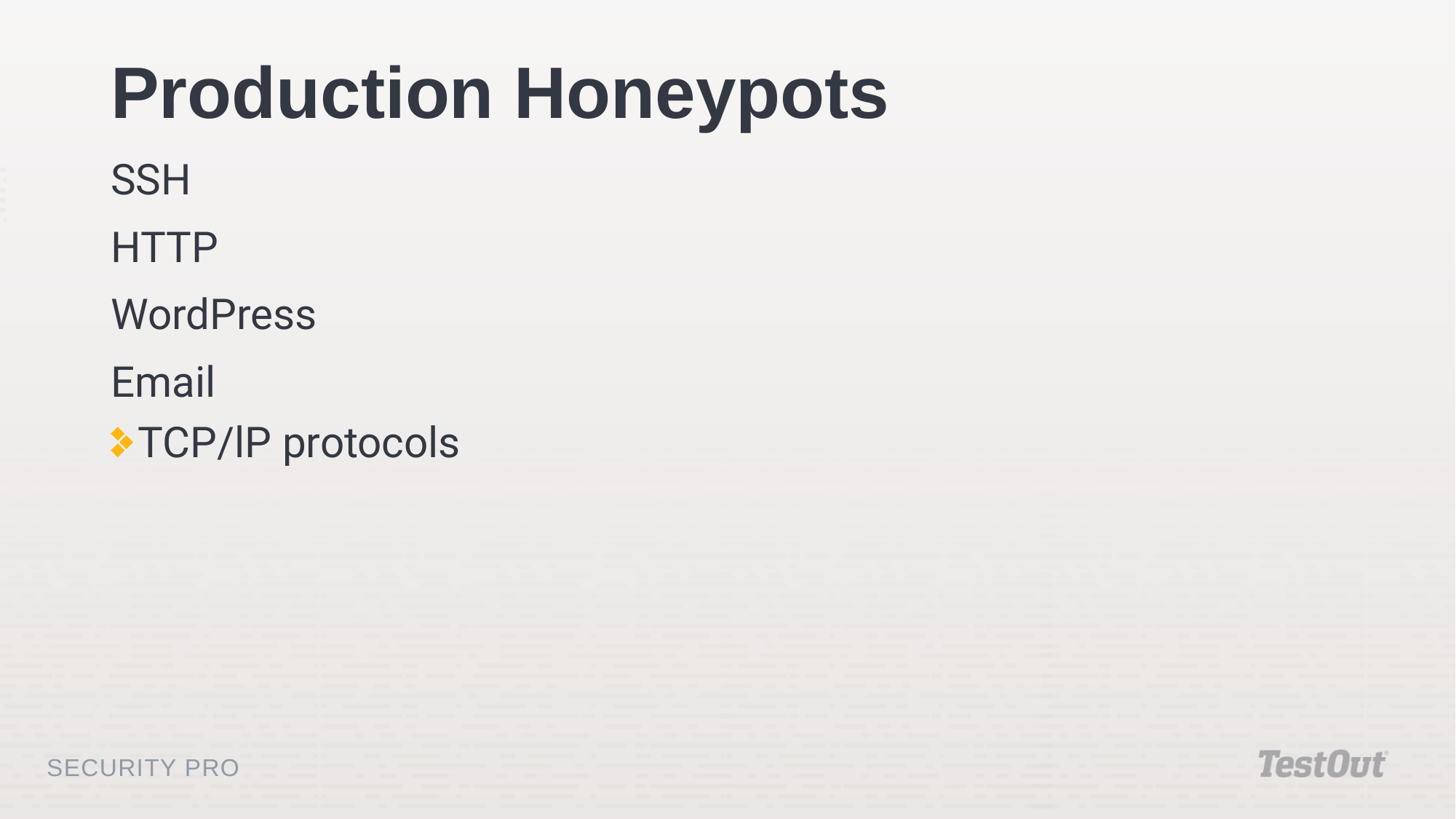

# Production Honeypots
SSH
HTTP
WordPress
Email
TCP/lP protocols
Security Pro